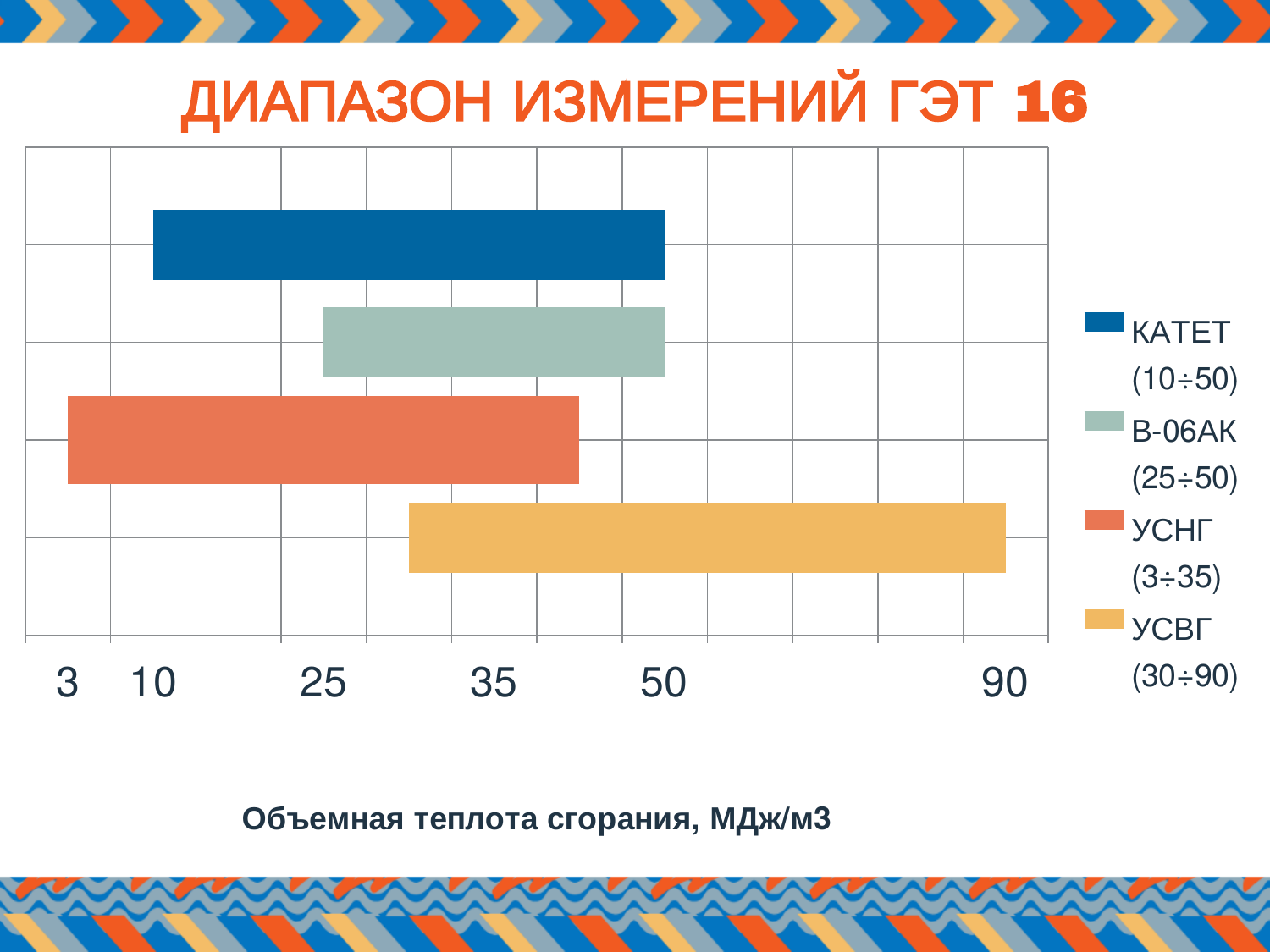

ДИАПАЗОН ИЗМЕРЕНИЙ ГЭТ 16

### Chart

| Category | КАТЕТ
(10÷50)  | В-06АК
(25÷50)  | УСНГ
(3÷35)  | УСВГ
(30÷90)  |
|---|---|---|---|---|
| 3 | None | None | 1.0 | None |
| 10 | 2.0 | None | 1.0 | None |
|        | 2.0 | None | 1.0 | None |
| 25 | 2.0 | 1.5 | 1.0 | None |
|           | 2.0 | 1.5 | 1.0 | 0.5 |
| 35 | 2.0 | 1.5 | 1.0 | 0.5 |
|             | 2.0 | 1.5 | 1.0 | 0.5 |
| 50 | 2.0 | 1.5 | None | 0.5 |
|    | None | None | None | 0.5 |
|     | None | None | None | 0.5 |
|               | None | None | None | 0.5 |
| 90 | None | None | None | 0.5 |